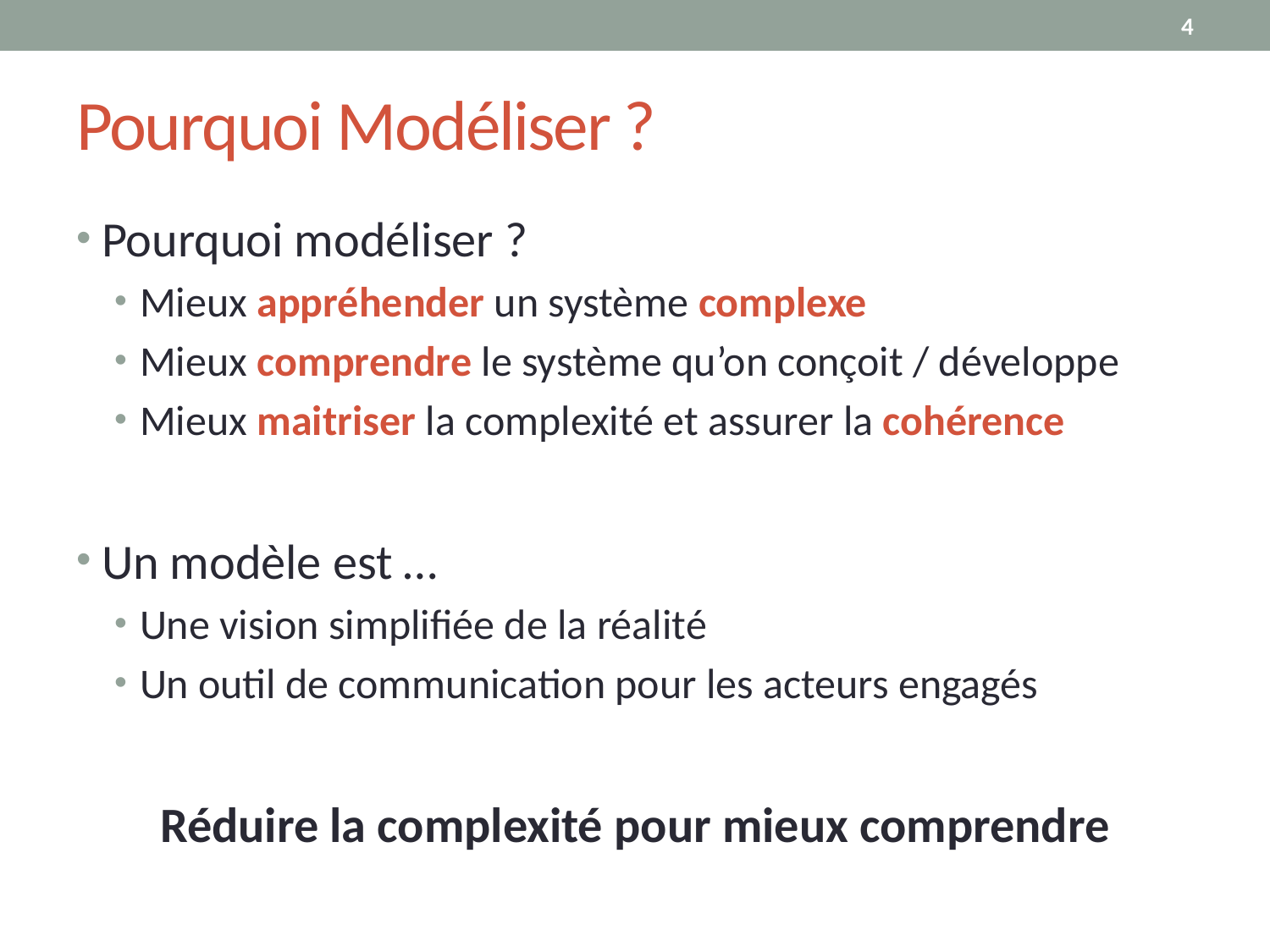

4
# Pourquoi Modéliser ?
Pourquoi modéliser ?
Mieux appréhender un système complexe
Mieux comprendre le système qu’on conçoit / développe
Mieux maitriser la complexité et assurer la cohérence

Un modèle est …
Une vision simplifiée de la réalité
Un outil de communication pour les acteurs engagés

Réduire la complexité pour mieux comprendre